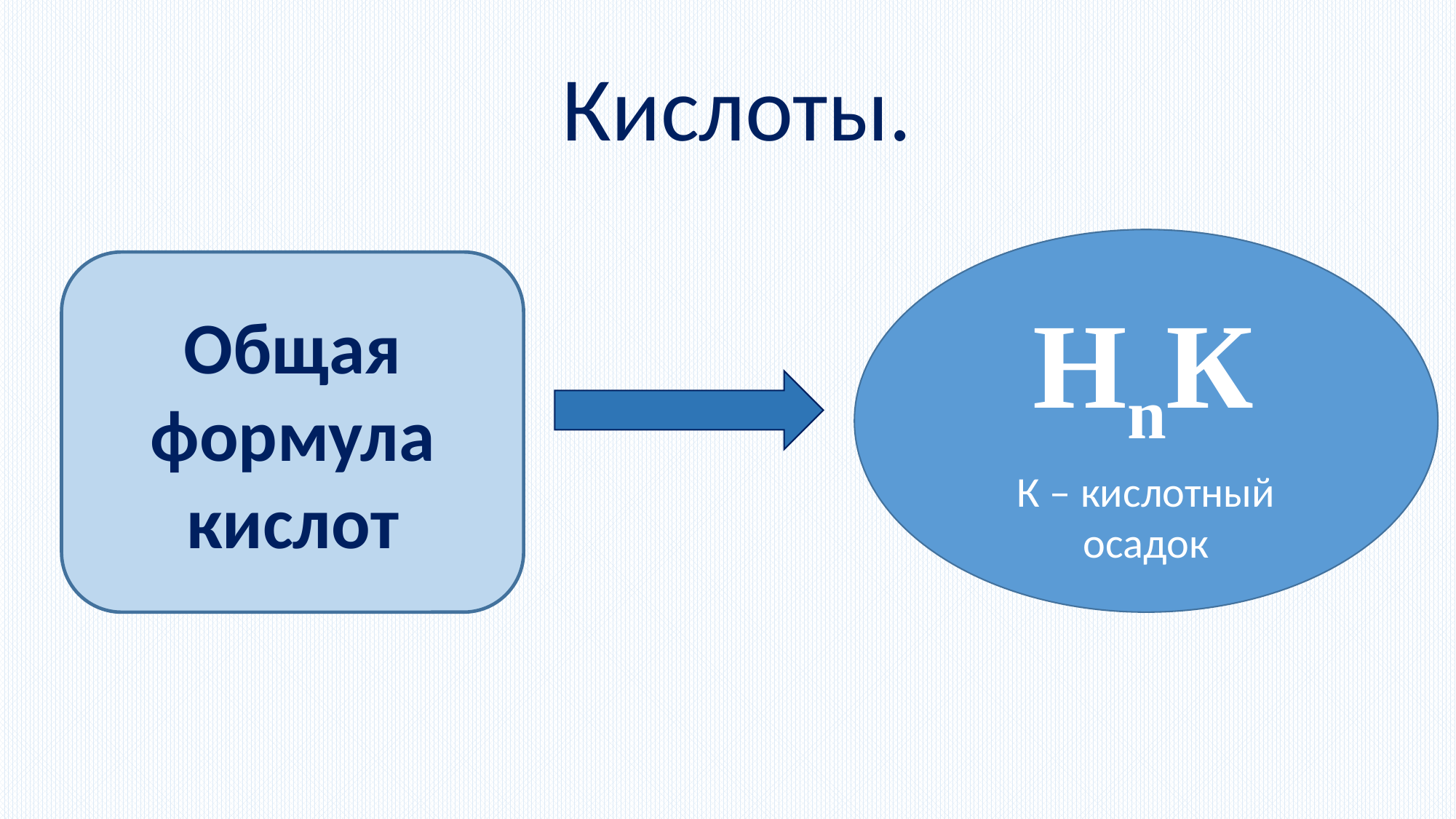

# Кислоты.
    НnК
К – кислотный осадок
Общая формула кислот